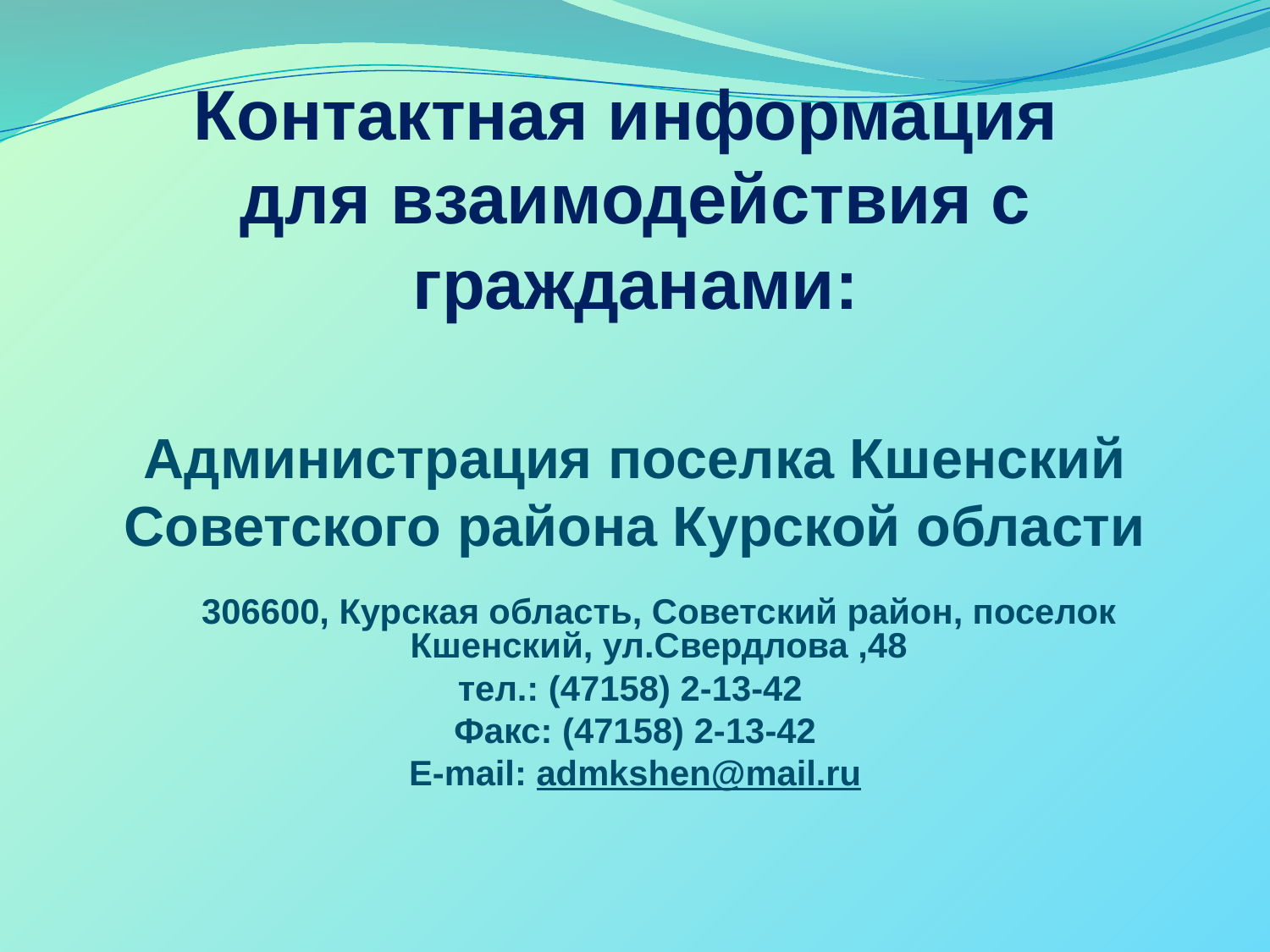

Контактная информация
для взаимодействия с гражданами:
Администрация поселка Кшенский Советского района Курской области

306600, Курская область, Советский район, поселок Кшенский, ул.Свердлова ,48
тел.: (47158) 2-13-42
Факс: (47158) 2-13-42
Е-mail: admkshen@mail.ru